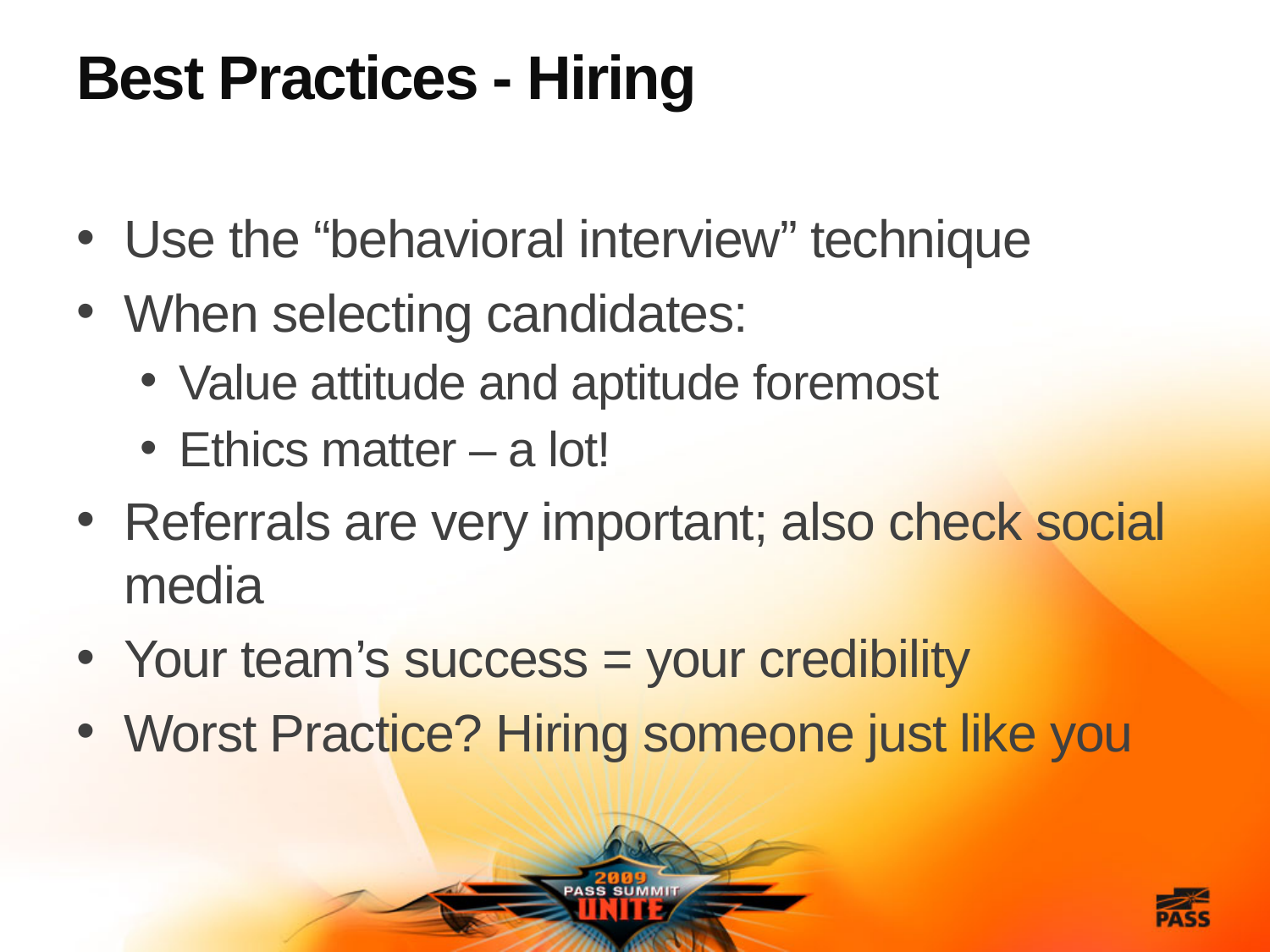

# Best Practices - Hiring
Use the “behavioral interview” technique
When selecting candidates:
Value attitude and aptitude foremost
Ethics matter – a lot!
Referrals are very important; also check social media
Your team’s success = your credibility
Worst Practice? Hiring someone just like you